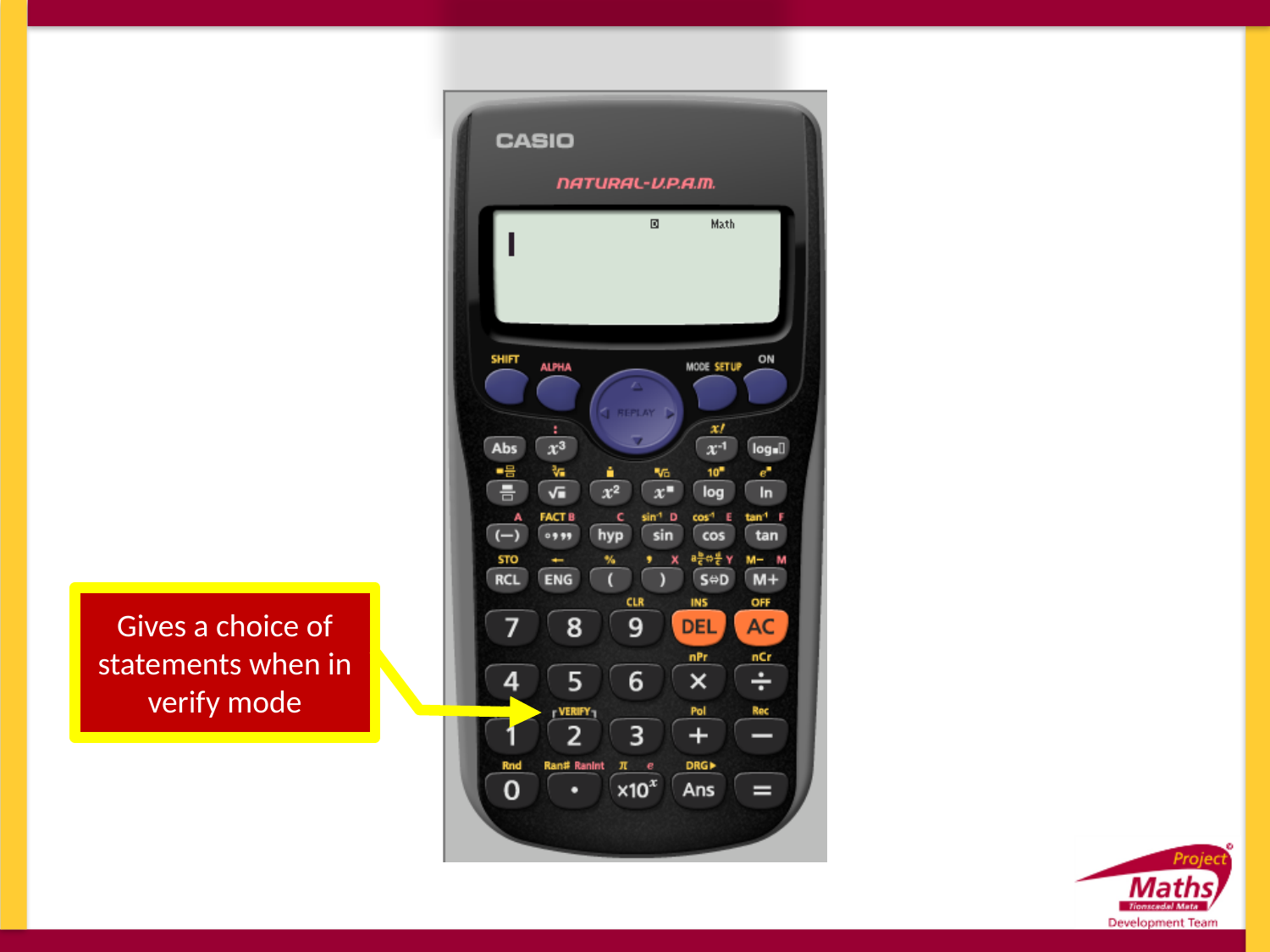

Gives a choice of statements when in verify mode